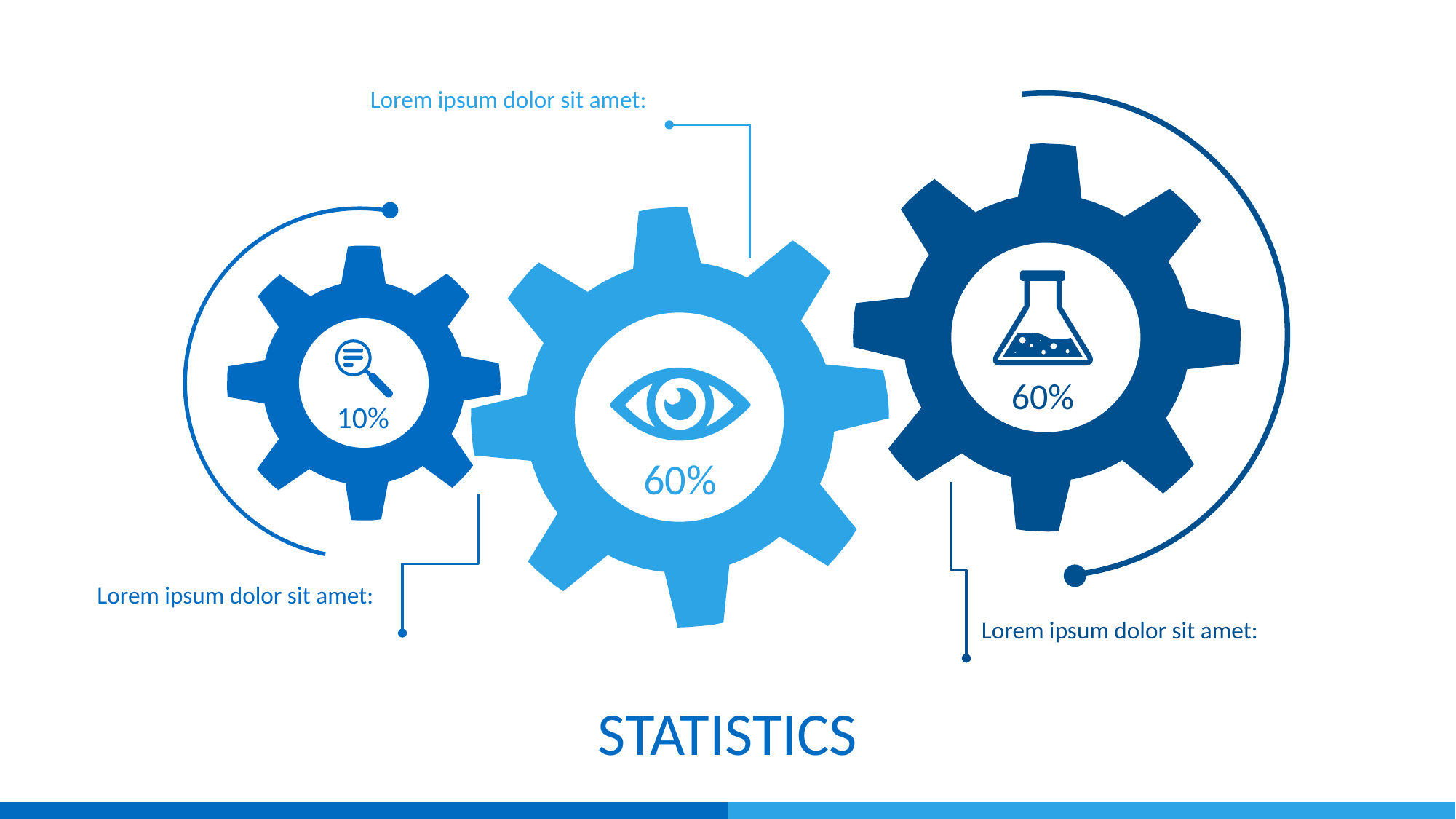

Lorem ipsum dolor sit amet:
consectetur adipiscing elit, Sed vulputate laoreet erat, in auctor neque .

60%
10%
60%

Lorem ipsum dolor sit amet:
consectetur adipiscing elit, Sed vulputate laoreet erat, in auctor neque .
Lorem ipsum dolor sit amet:
consectetur adipiscing elit, Sed vulputate laoreet erat, in auctor neque .
STATISTICS